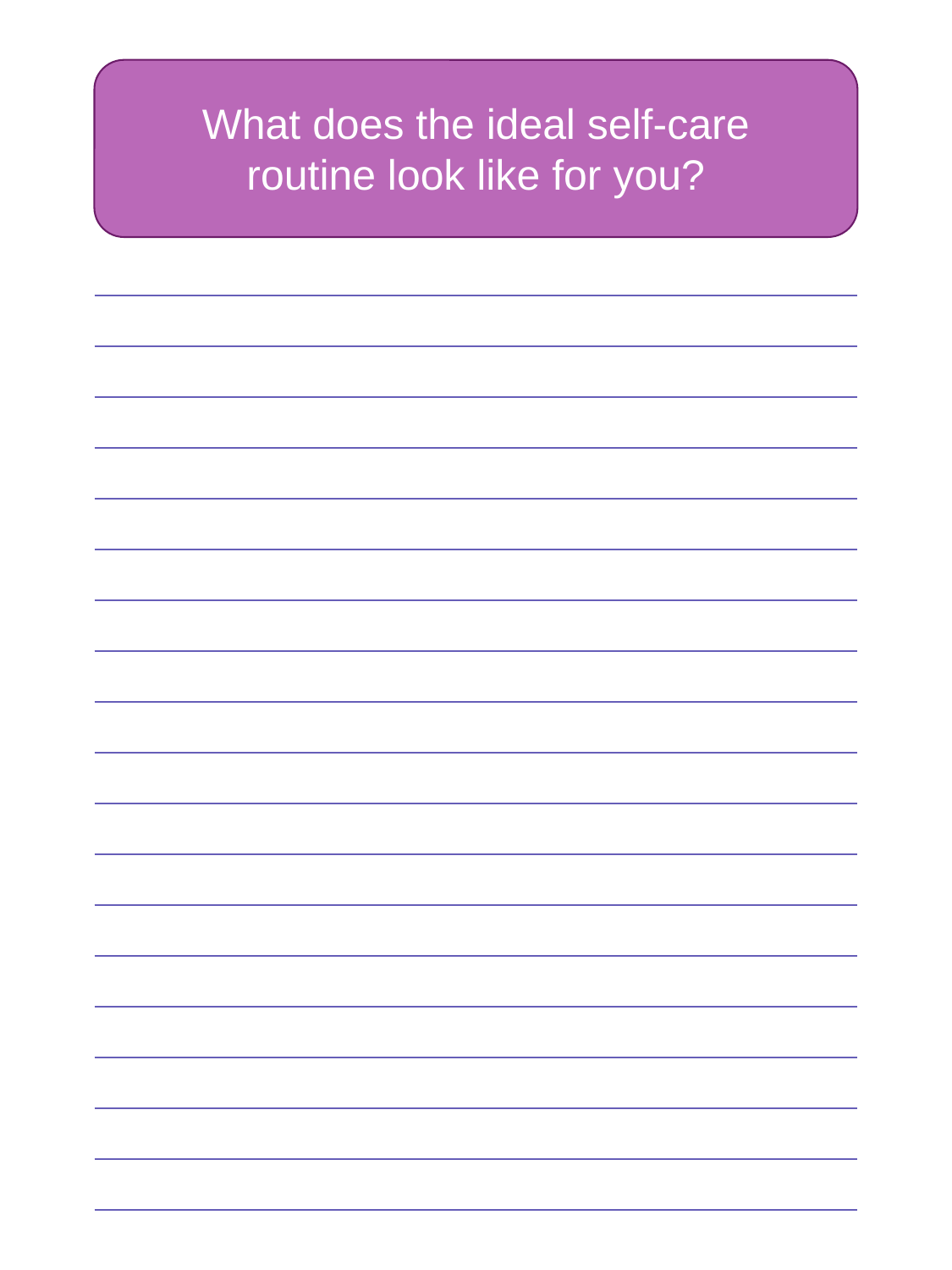

What does the ideal self-care routine look like for you?
|  |
| --- |
|  |
|  |
|  |
|  |
|  |
|  |
|  |
|  |
|  |
|  |
|  |
|  |
|  |
|  |
|  |
|  |
|  |